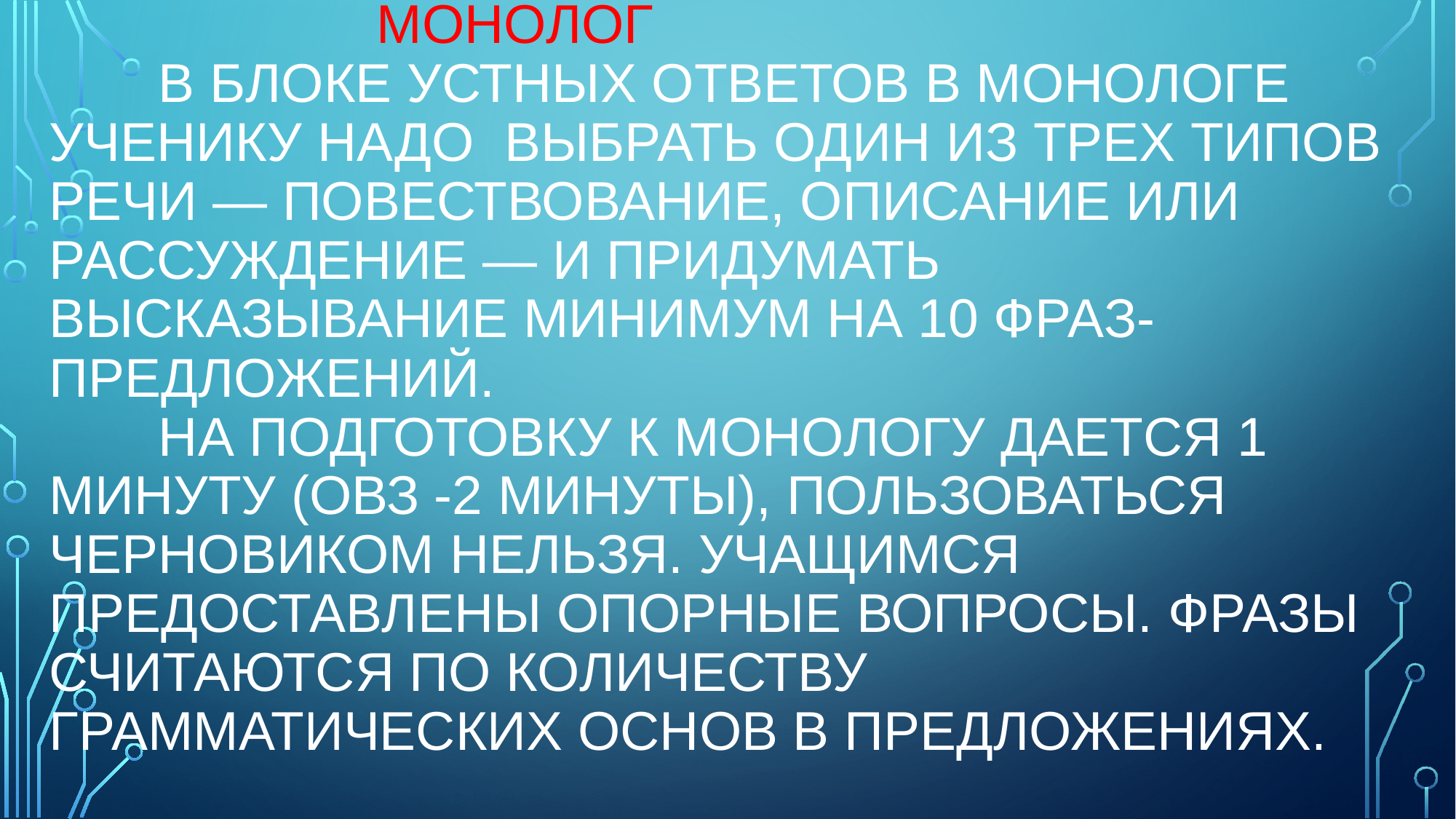

# Монолог В блоке устных ответов в монологе ученику надо  выбрать один из трех типов речи — повествование, описание или рассуждение — и придумать высказывание минимум на 10 фраз-предложений. На подготовку к монологу дается 1 минуту (ОВЗ -2 минуты), пользоваться черновиком нельзя. Учащимся  предоставлены опорные вопросы. Фразы считаются по количеству грамматических основ в предложениях.